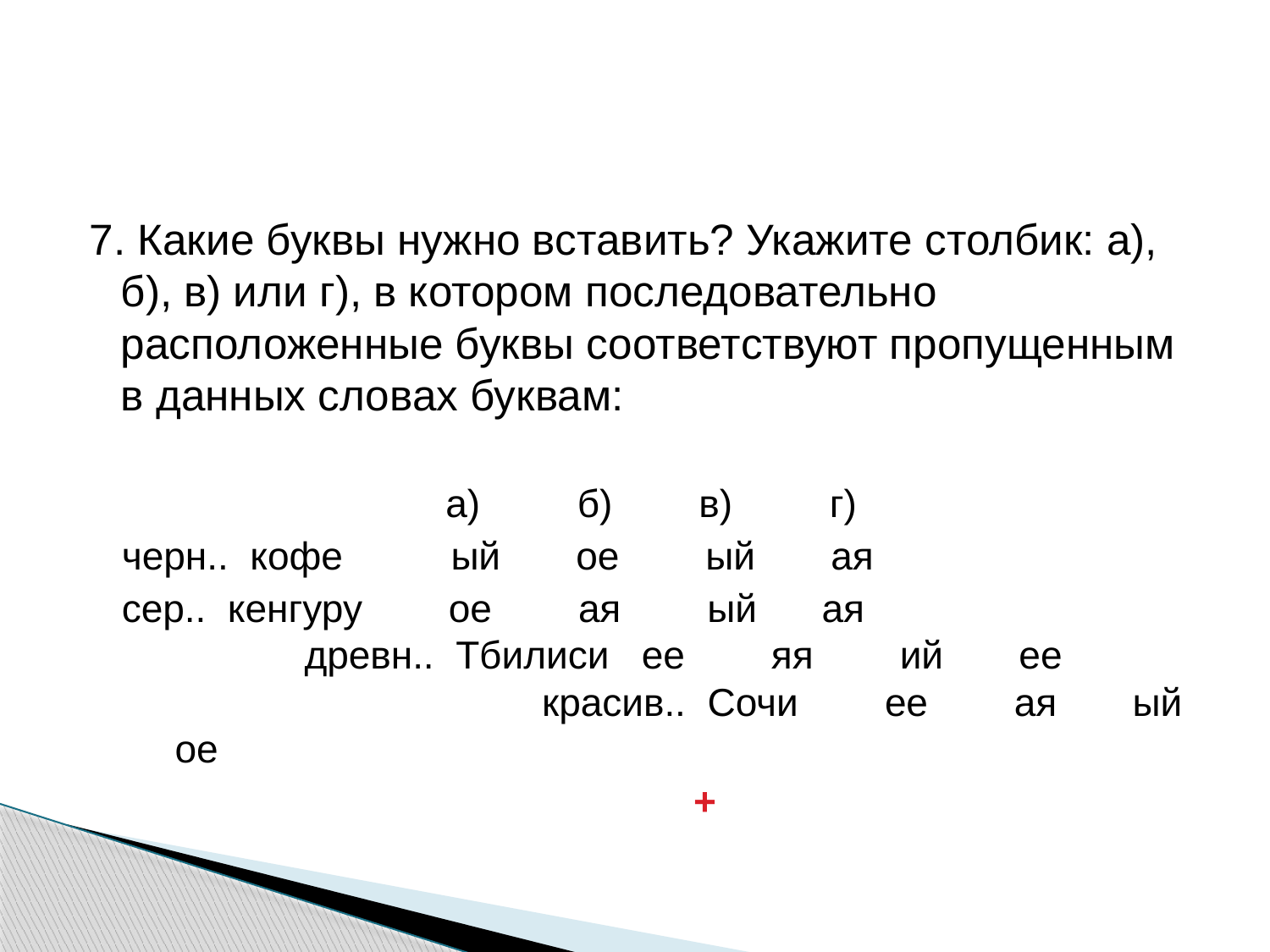

#
7. Какие буквы нужно вставить? Укажите столбик: а), б), в) или г), в котором последовательно расположенные буквы соответ­ствуют пропущенным в данных словах буквам:

                                 а)         б)        в)         г)
   черн..  кофе          ый       ое        ый       ая
   сер..  кенгуру        ое        ая        ый      ая                                                древн..  Тбилиси   ее        яя        ий       ее                                                    красив..  Сочи        ее        ая       ый       ое
                                                        +